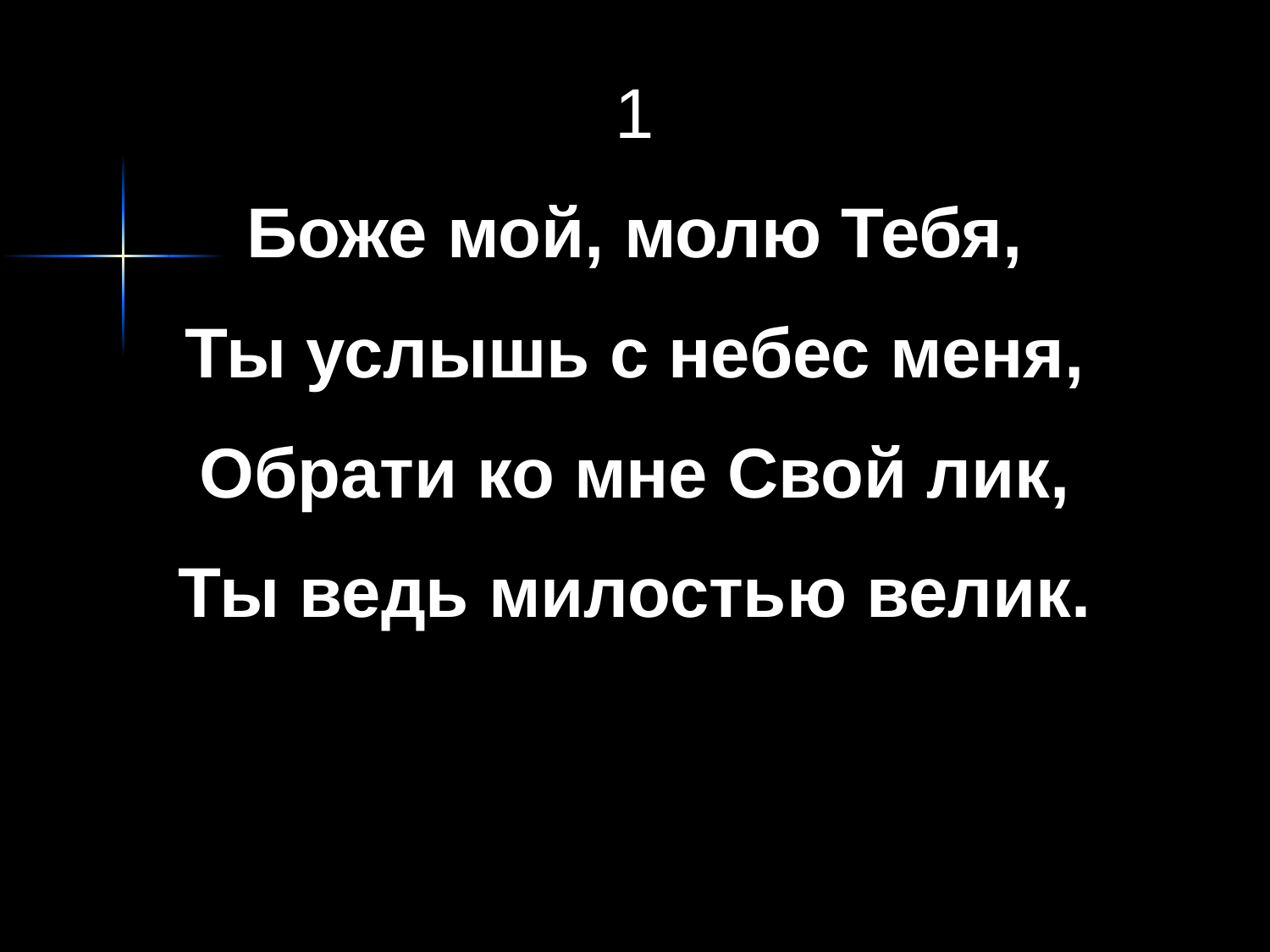

1
Боже мой, молю Тебя,
Ты услышь с небес меня,
Обрати ко мне Свой лик,
Ты ведь милостью велик.